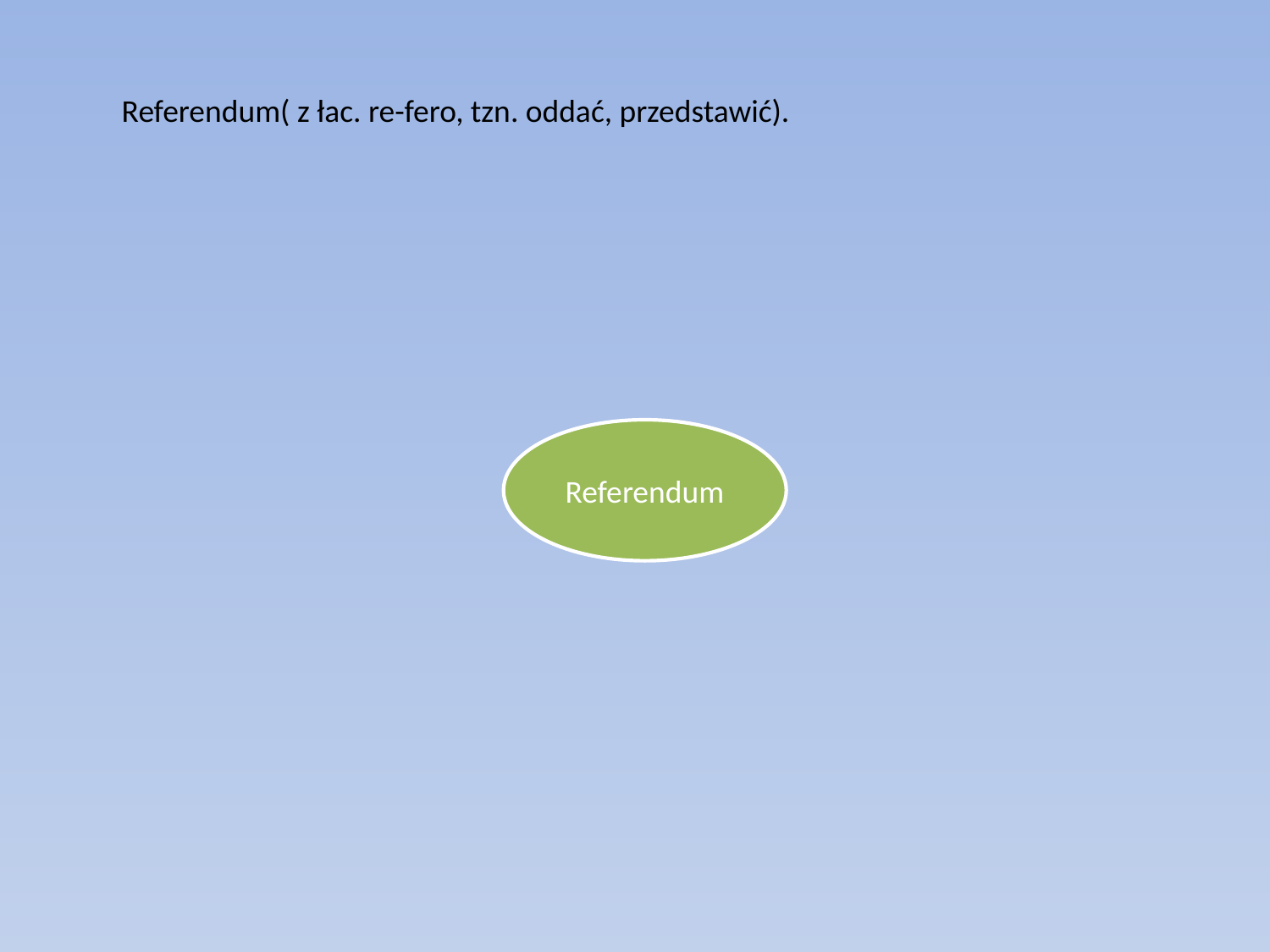

Referendum( z łac. re-fero, tzn. oddać, przedstawić).
Referendum